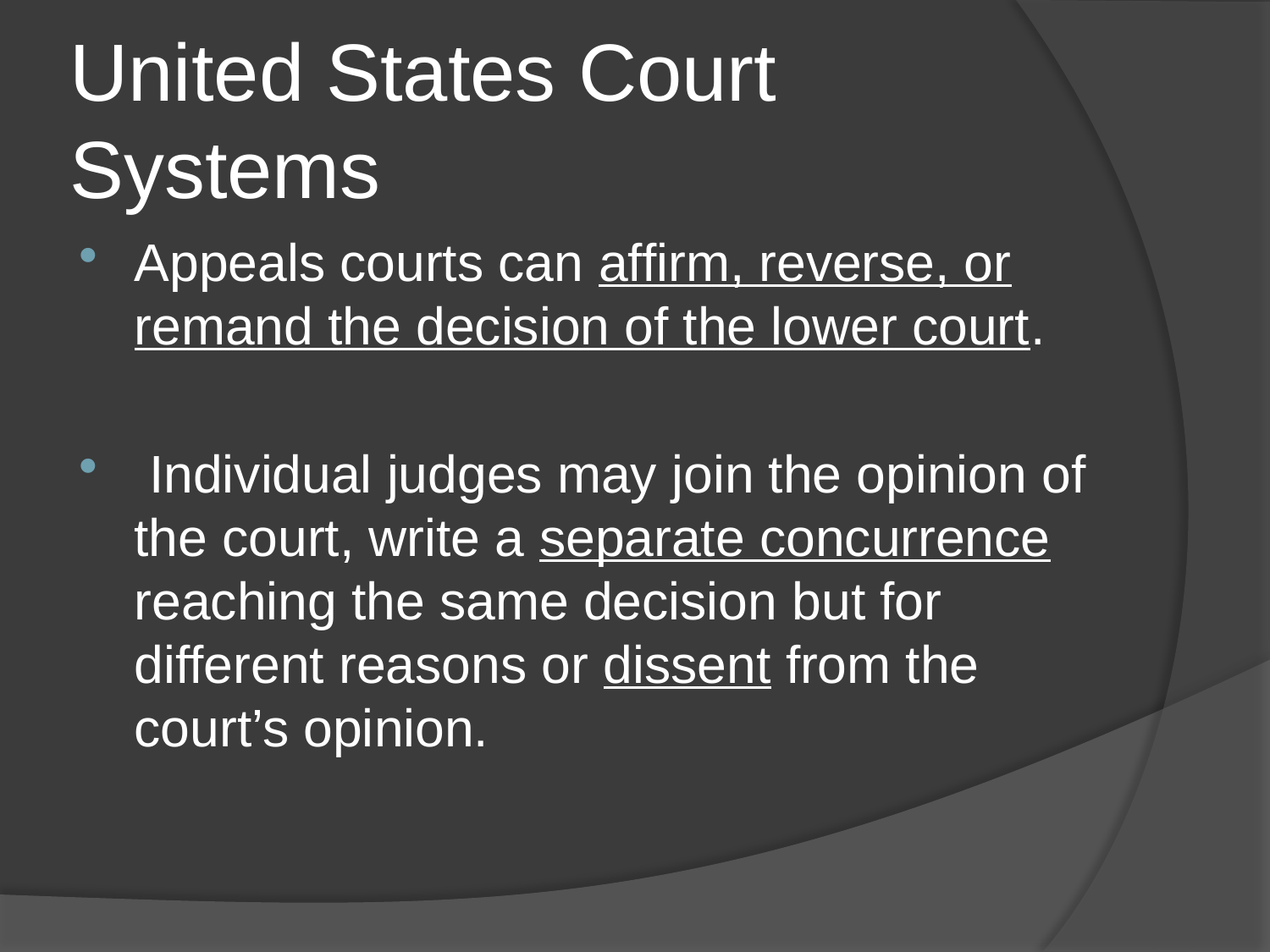

# United States Court Systems
Appeals courts can affirm, reverse, or remand the decision of the lower court.

 Individual judges may join the opinion of the court, write a separate concurrence reaching the same decision but for different reasons or dissent from the court’s opinion.